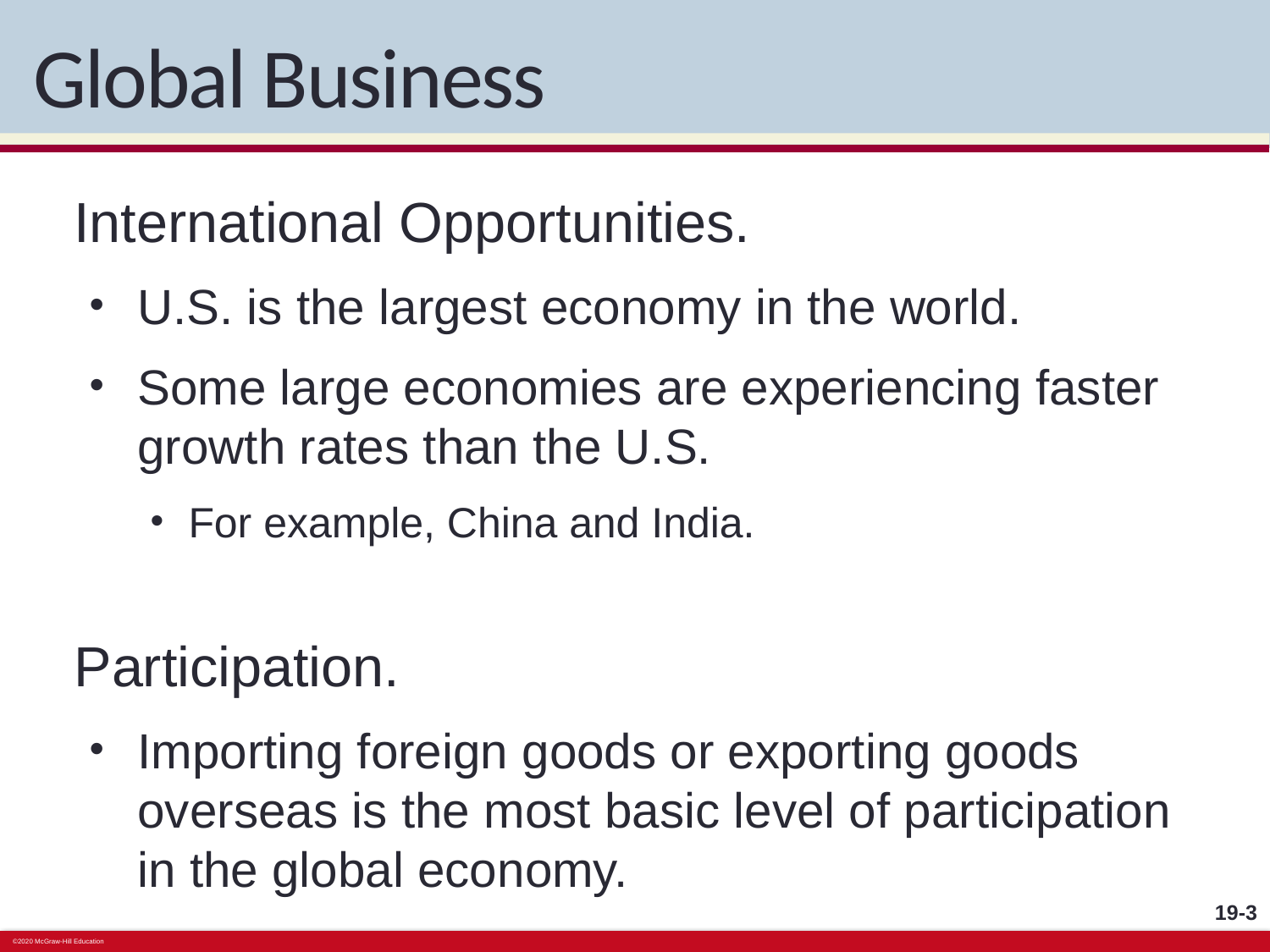

# Global Business
International Opportunities.
U.S. is the largest economy in the world.
Some large economies are experiencing faster growth rates than the U.S.
For example, China and India.
Participation.
Importing foreign goods or exporting goods overseas is the most basic level of participation in the global economy.